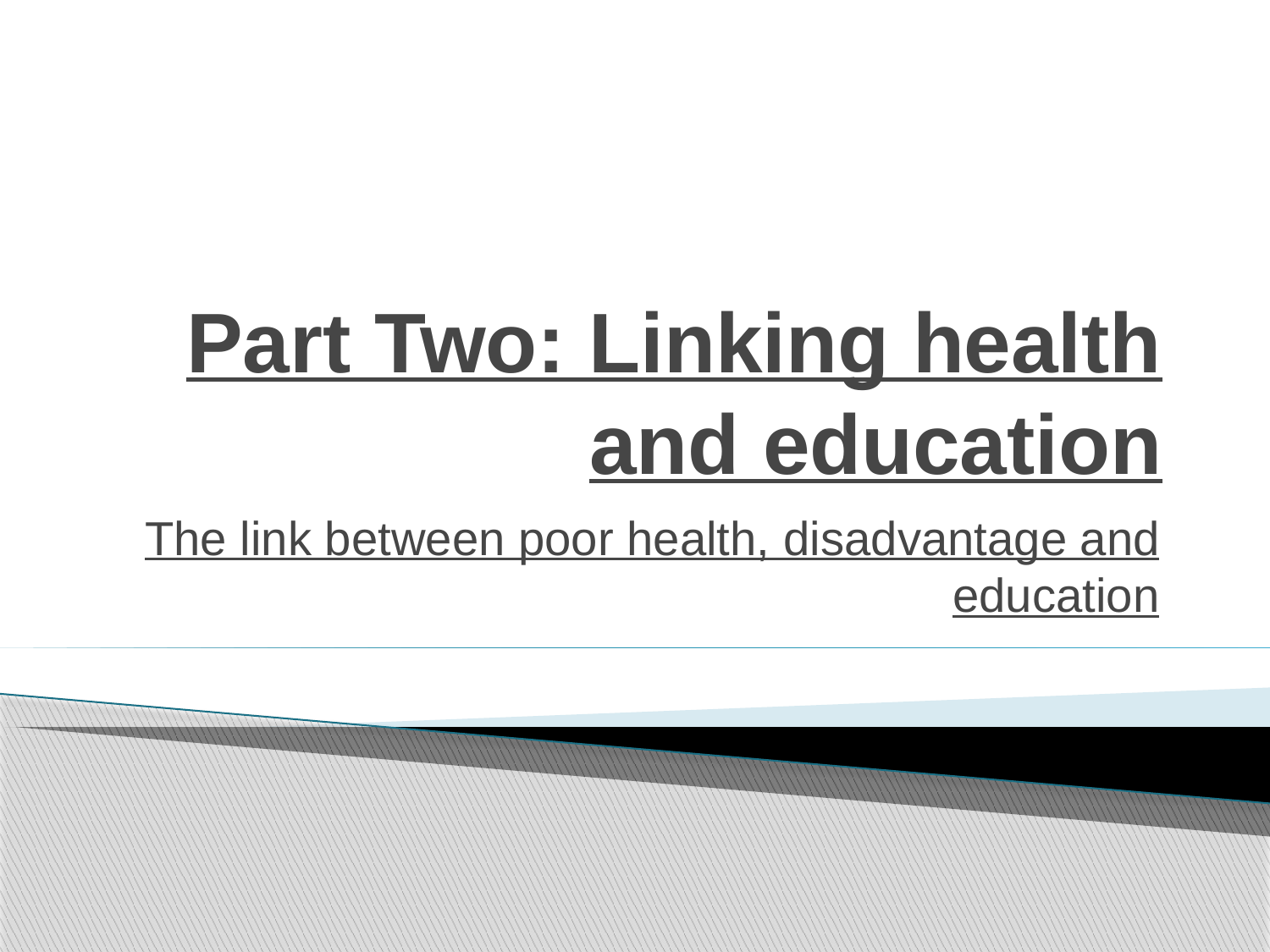

# Part Two: Linking health and education
The link between poor health, disadvantage and education